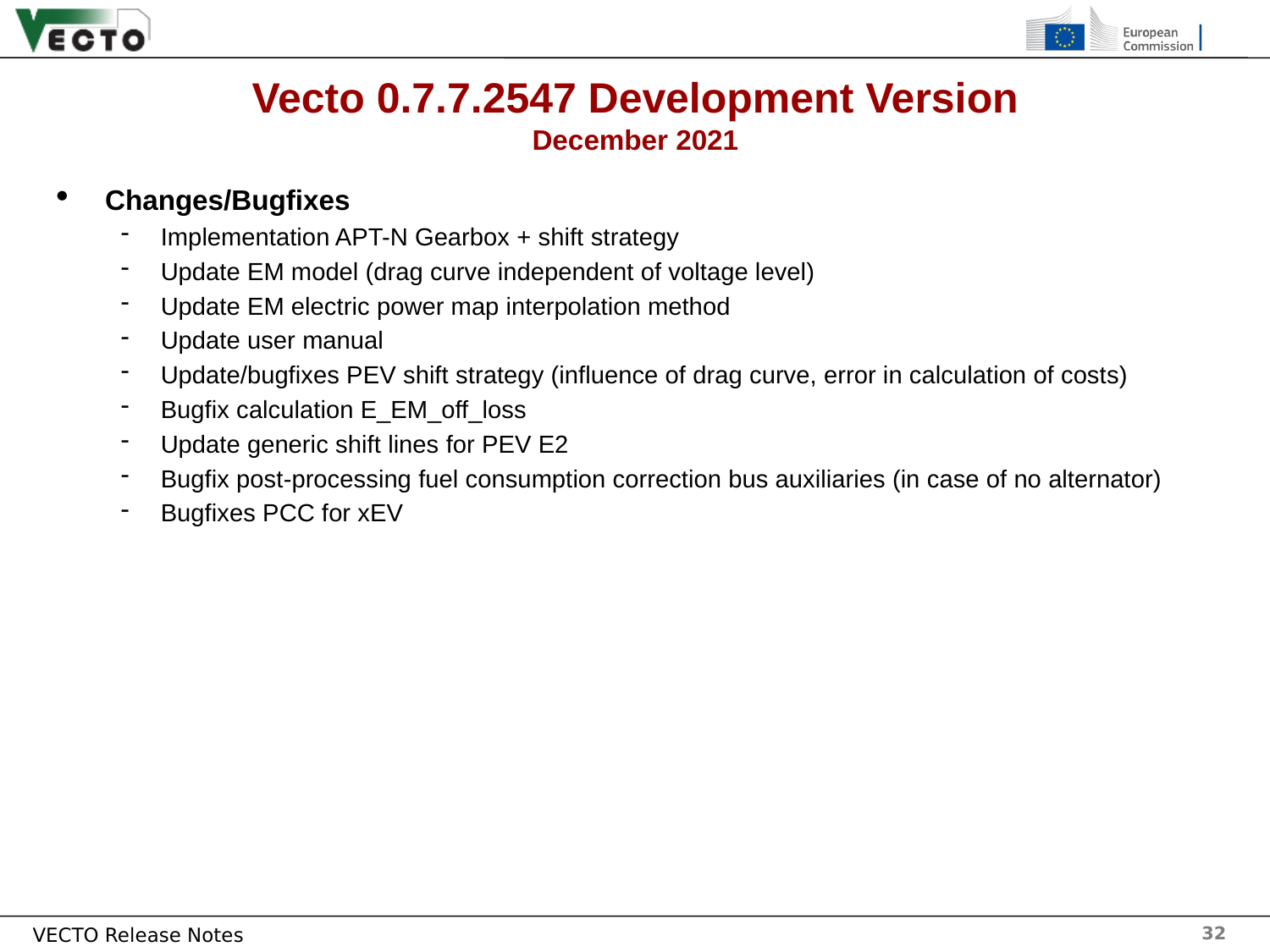

# Vecto 0.7.7.2547 Development Version December 2021
Changes/Bugfixes
Implementation APT-N Gearbox + shift strategy
Update EM model (drag curve independent of voltage level)
Update EM electric power map interpolation method
Update user manual
Update/bugfixes PEV shift strategy (influence of drag curve, error in calculation of costs)
Bugfix calculation E_EM_off_loss
Update generic shift lines for PEV E2
Bugfix post-processing fuel consumption correction bus auxiliaries (in case of no alternator)
Bugfixes PCC for xEV